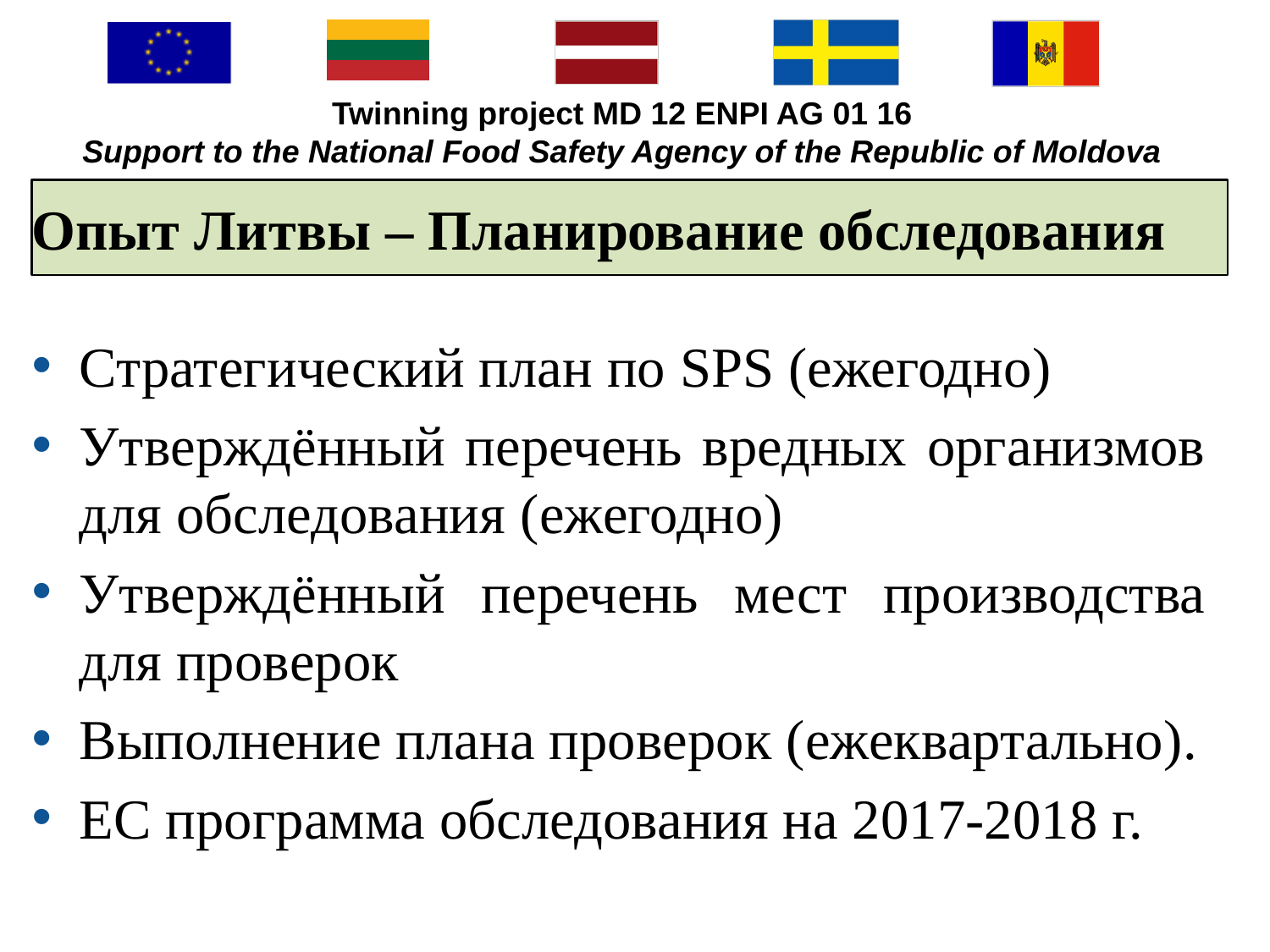

# Опыт Литвы – Планирование обследования
Стратегический план по SPS (ежегодно)
Утверждённый перечень вредных организмов для обследования (ежегодно)
Утверждённый перечень мест производства для проверок
Выполнение плана проверок (ежеквартально).
ЕС программа обследования на 2017-2018 г.